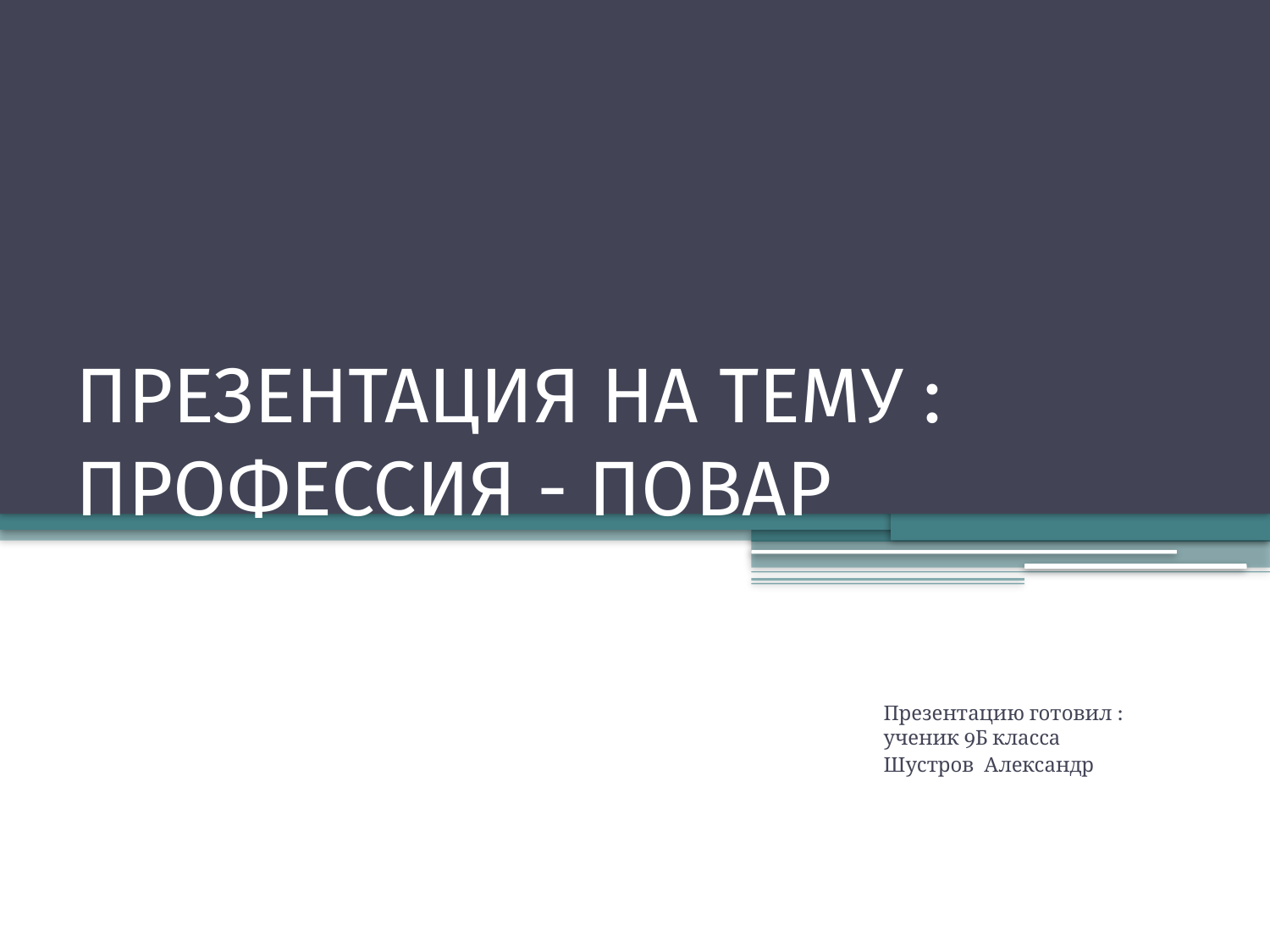

# ПРЕЗЕНТАЦИЯ НА ТЕМУ : ПРОФЕССИЯ - ПОВАР
Презентацию готовил : ученик 9Б класса
Шустров  Александр